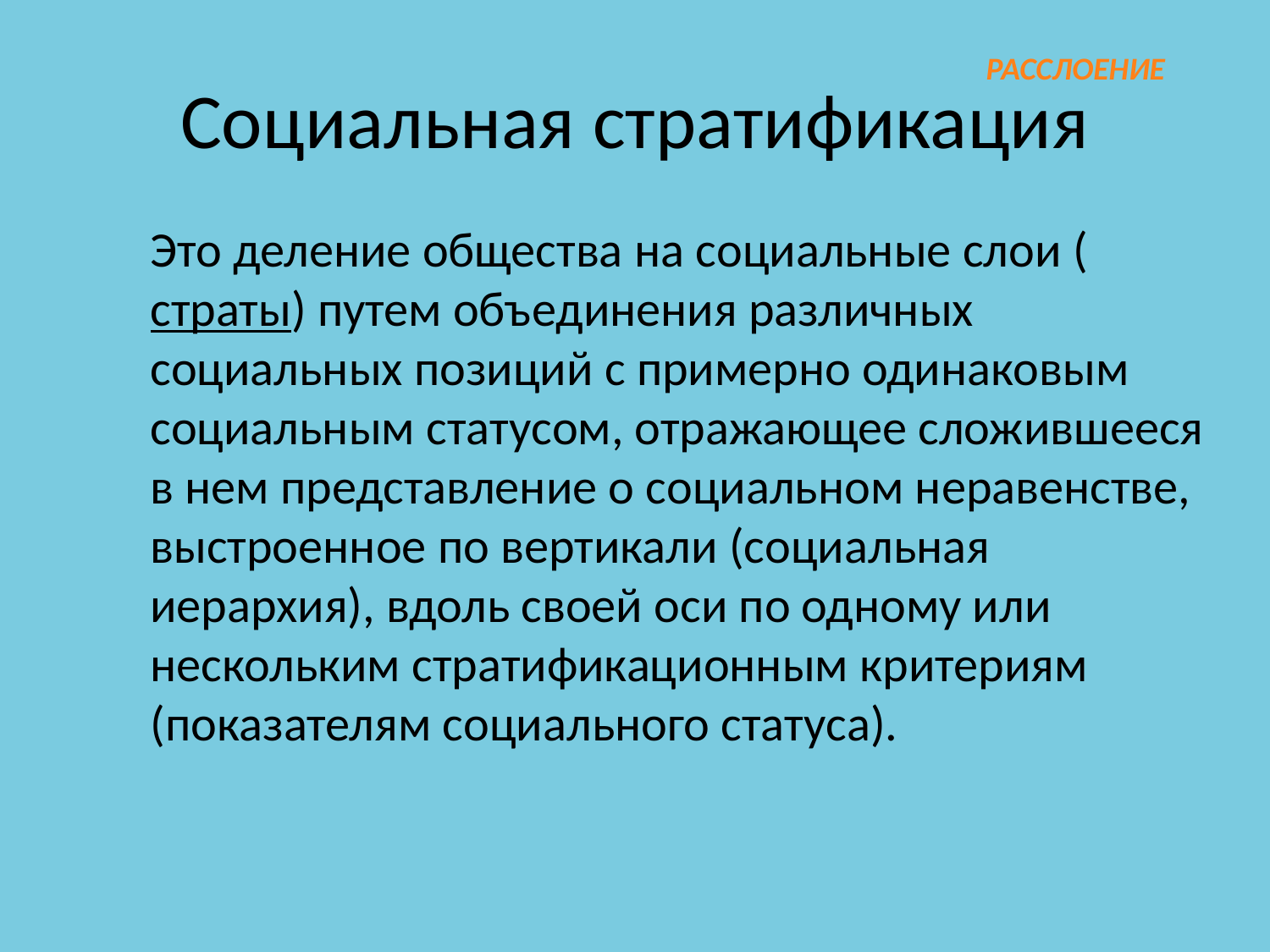

# Социальная стратификация
РАССЛОЕНИЕ
Это деление общества на социальные слои (страты) путем объединения различных социальных позиций с примерно одинаковым социальным статусом, отражающее сложившееся в нем представление о социальном неравенстве, выстроенное по вертикали (социальная иерархия), вдоль своей оси по одному или нескольким стратификационным критериям (показателям социального статуса).